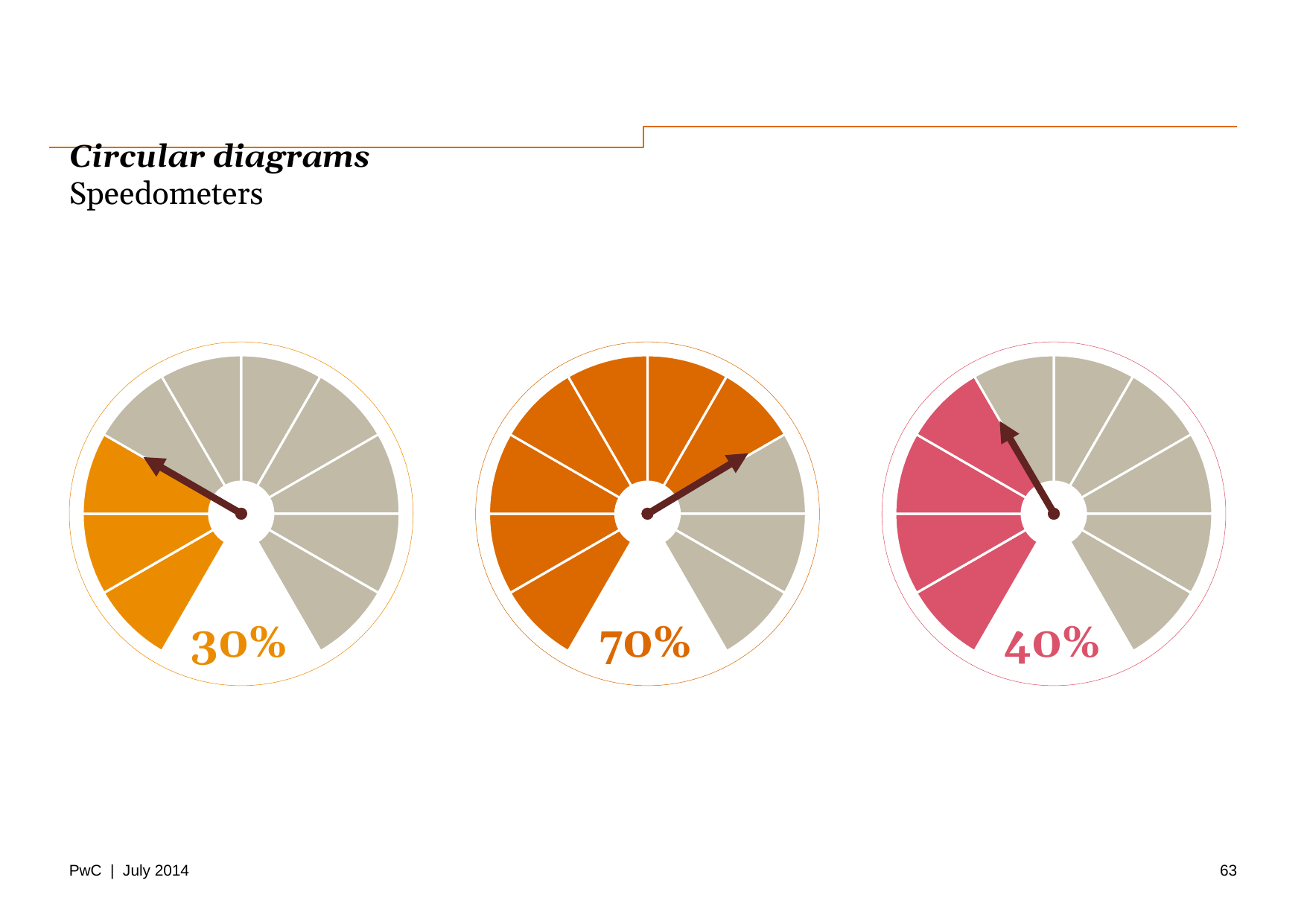

# Circular diagrams Speedometers

30%

70%

40%
63